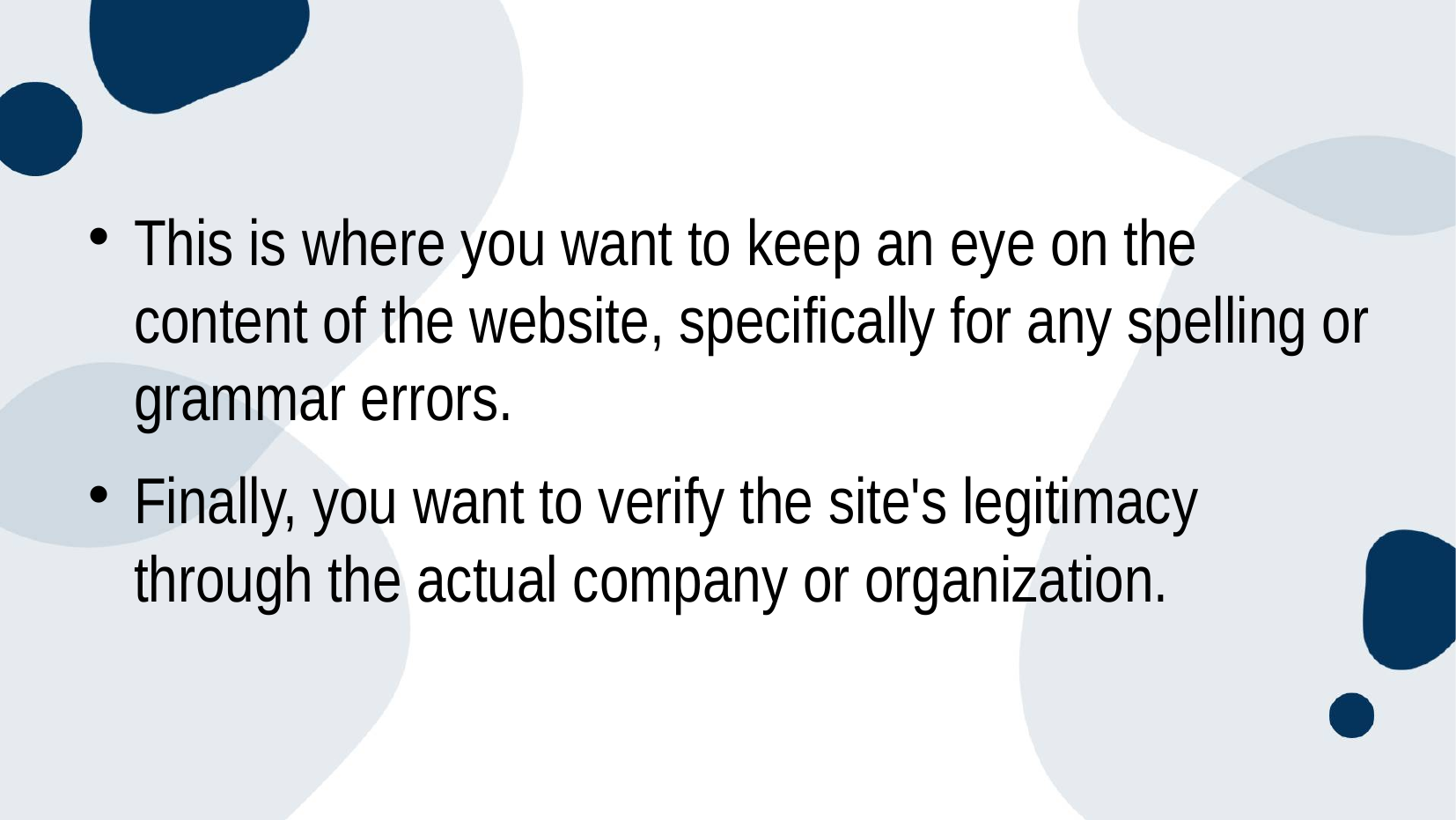

#
This is where you want to keep an eye on the content of the website, specifically for any spelling or grammar errors.
Finally, you want to verify the site's legitimacy through the actual company or organization.